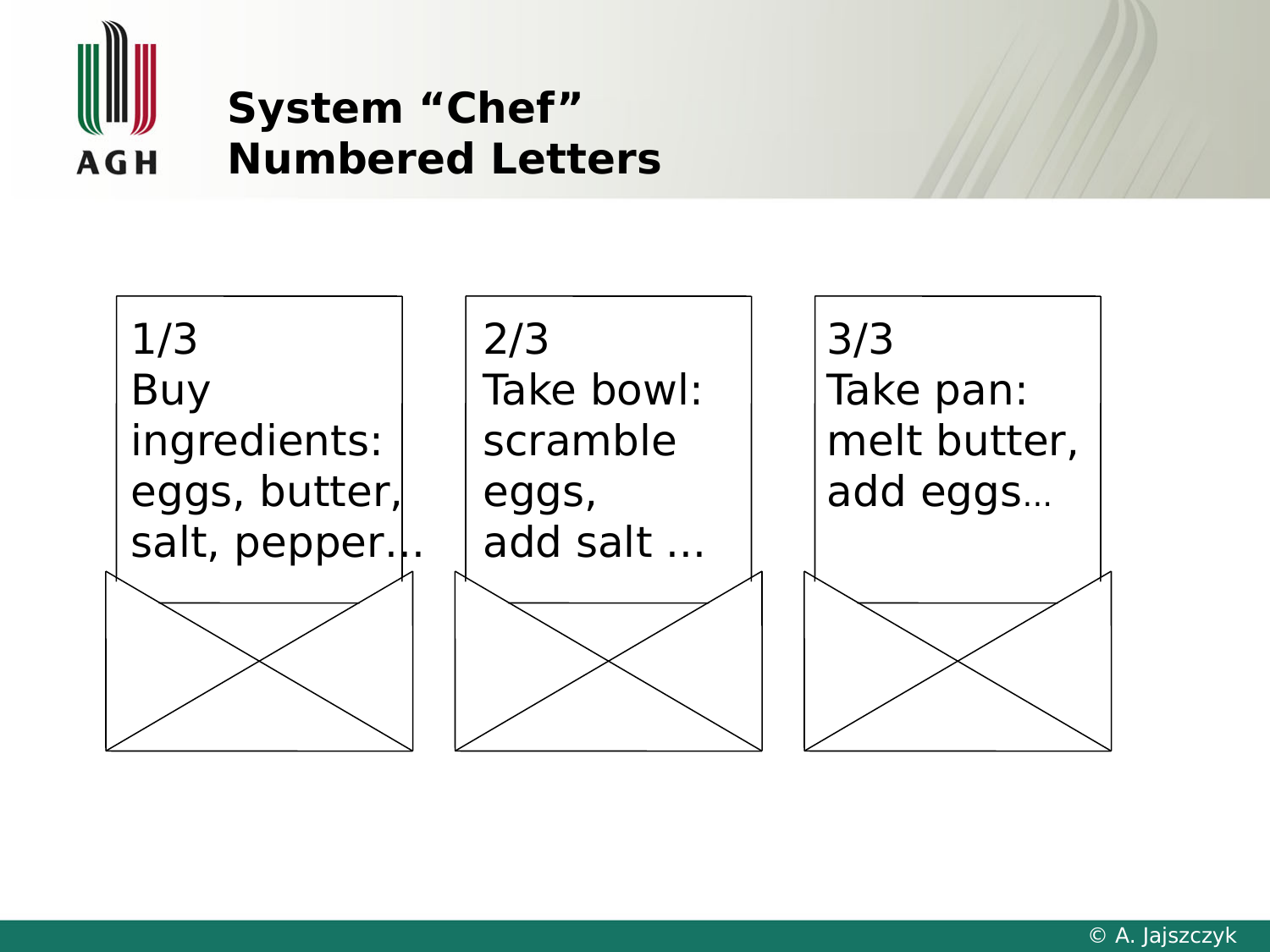

# System “Chef” Numbered Letters

1/3
Buy
ingredients:
eggs, butter,
salt, pepper...
2/3
Take bowl:
scramble
eggs,
add salt ...
3/3
Take pan:
melt butter,
add eggs...